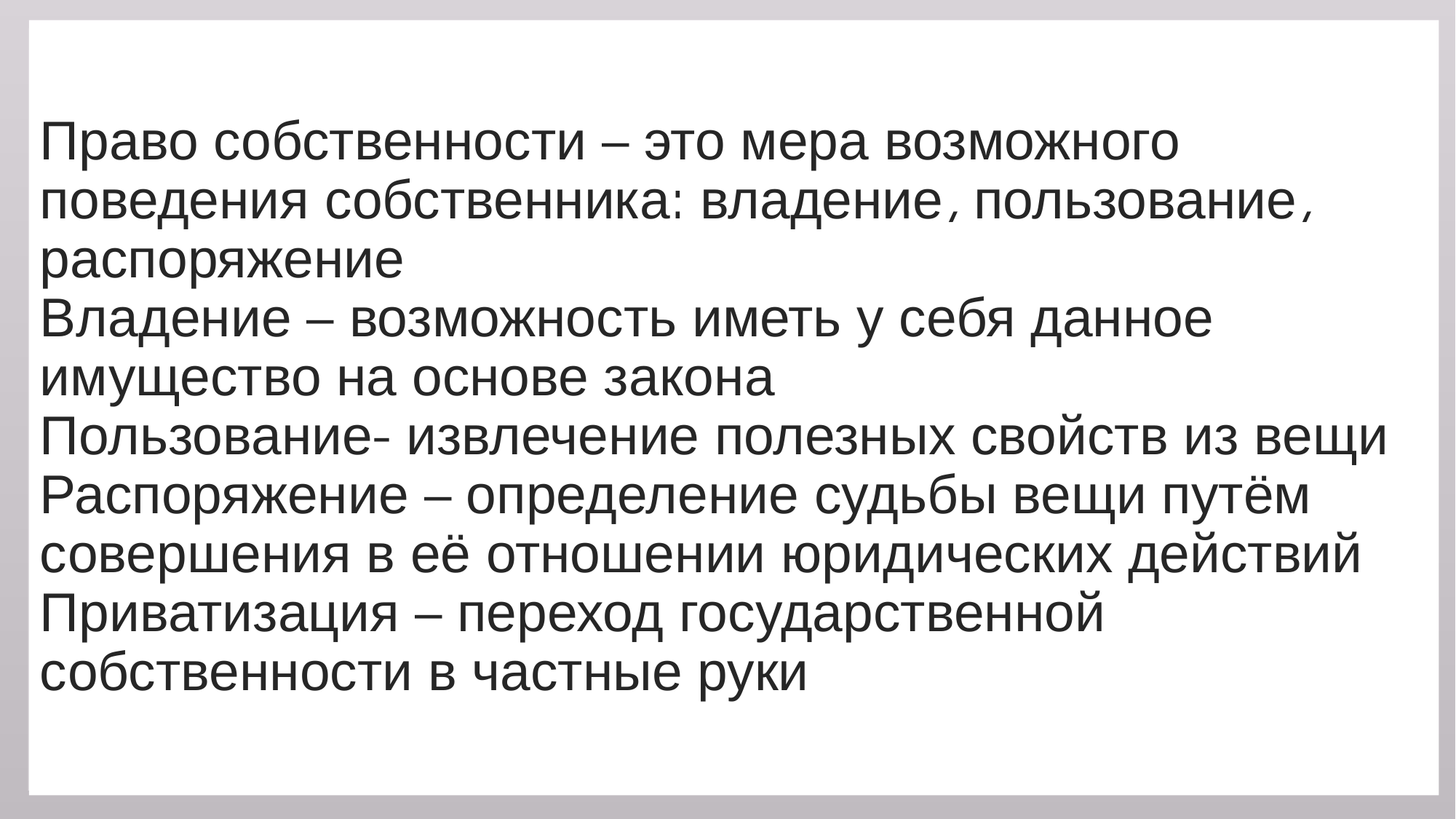

# Право собственности – это мера возможного  поведения собственника: владение, пользование, распоряжение Владение – возможность иметь у себя данное имущество на основе закона Пользование- извлечение полезных свойств из вещи Распоряжение – определение судьбы вещи путём совершения в её отношении юридических действий Приватизация – переход государственной собственности в частные руки